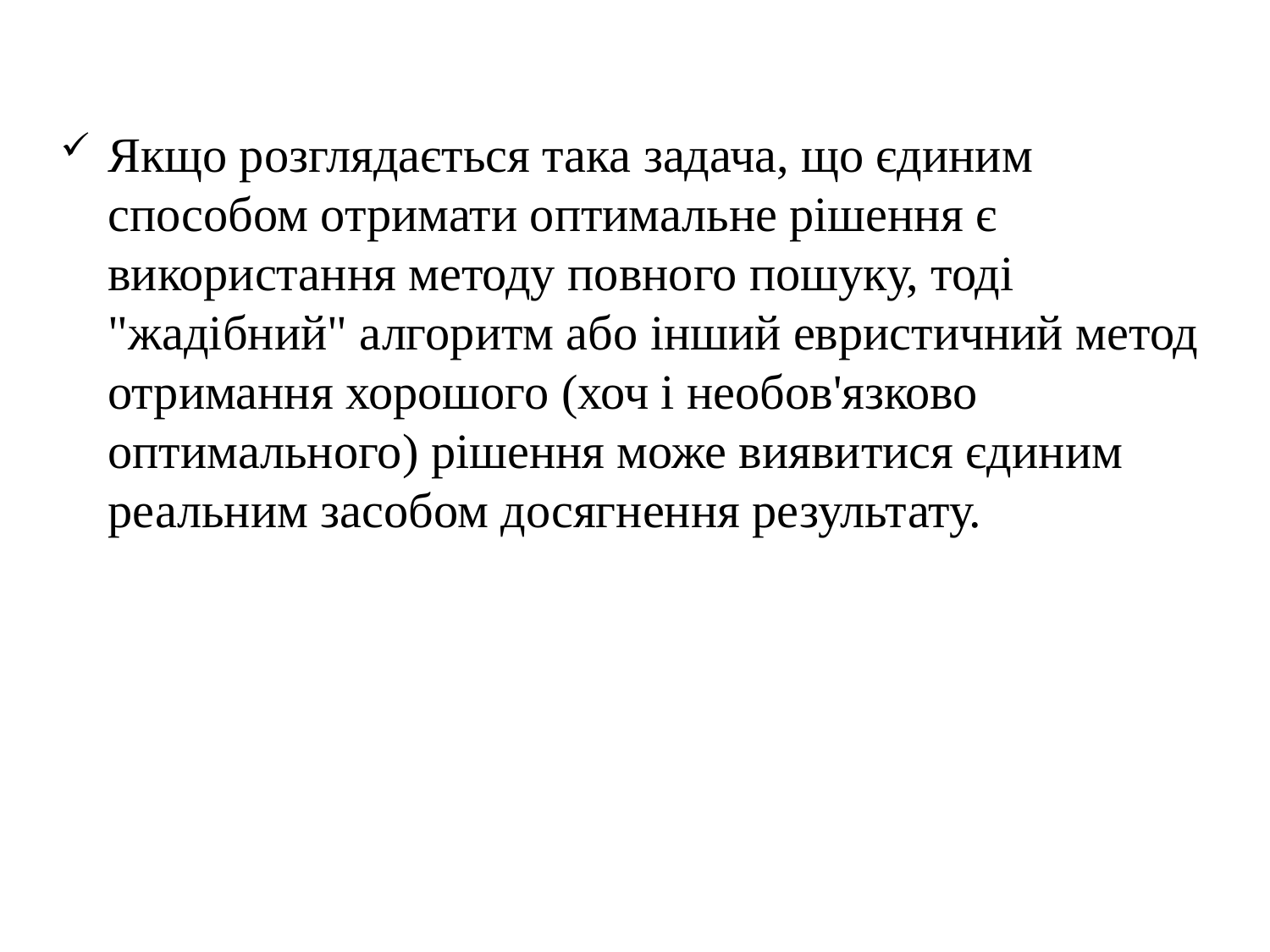

Якщо розглядається така задача, що єдиним способом отримати оптимальне рішення є використання методу повного пошуку, тоді "жадібний" алгоритм або інший евристичний метод отримання хорошого (хоч і необов'язково оптимального) рішення може виявитися єдиним реальним засобом досягнення результату.